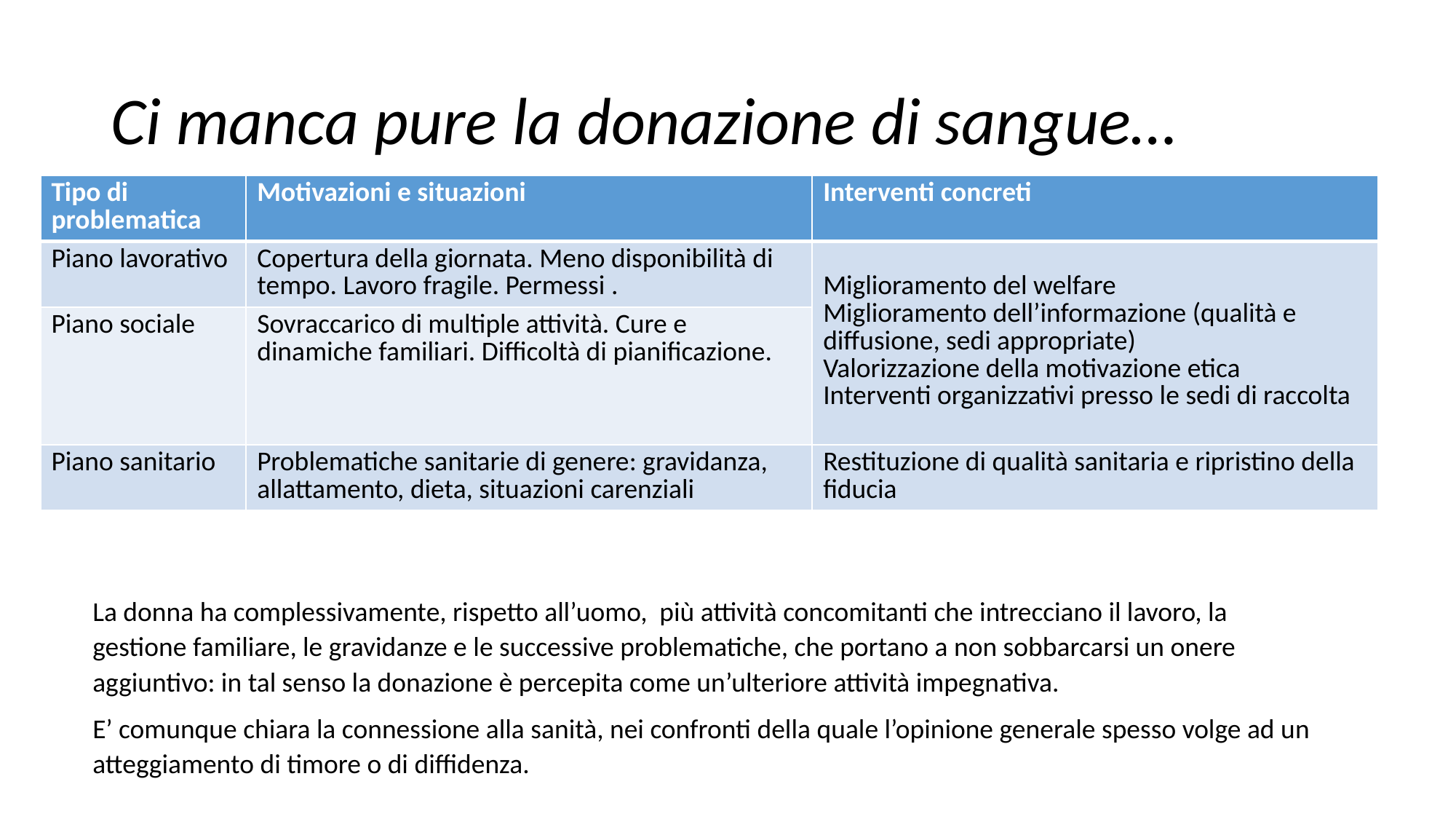

# Ci manca pure la donazione di sangue…
| Tipo di problematica | Motivazioni e situazioni | Interventi concreti |
| --- | --- | --- |
| Piano lavorativo | Copertura della giornata. Meno disponibilità di tempo. Lavoro fragile. Permessi . | Miglioramento del welfare Miglioramento dell’informazione (qualità e diffusione, sedi appropriate) Valorizzazione della motivazione etica Interventi organizzativi presso le sedi di raccolta |
| Piano sociale | Sovraccarico di multiple attività. Cure e dinamiche familiari. Difficoltà di pianificazione. |  |
| Piano sanitario | Problematiche sanitarie di genere: gravidanza, allattamento, dieta, situazioni carenziali | Restituzione di qualità sanitaria e ripristino della fiducia |
La donna ha complessivamente, rispetto all’uomo,  più attività concomitanti che intrecciano il lavoro, la gestione familiare, le gravidanze e le successive problematiche, che portano a non sobbarcarsi un onere aggiuntivo: in tal senso la donazione è percepita come un’ulteriore attività impegnativa.
E’ comunque chiara la connessione alla sanità, nei confronti della quale l’opinione generale spesso volge ad un atteggiamento di timore o di diffidenza.